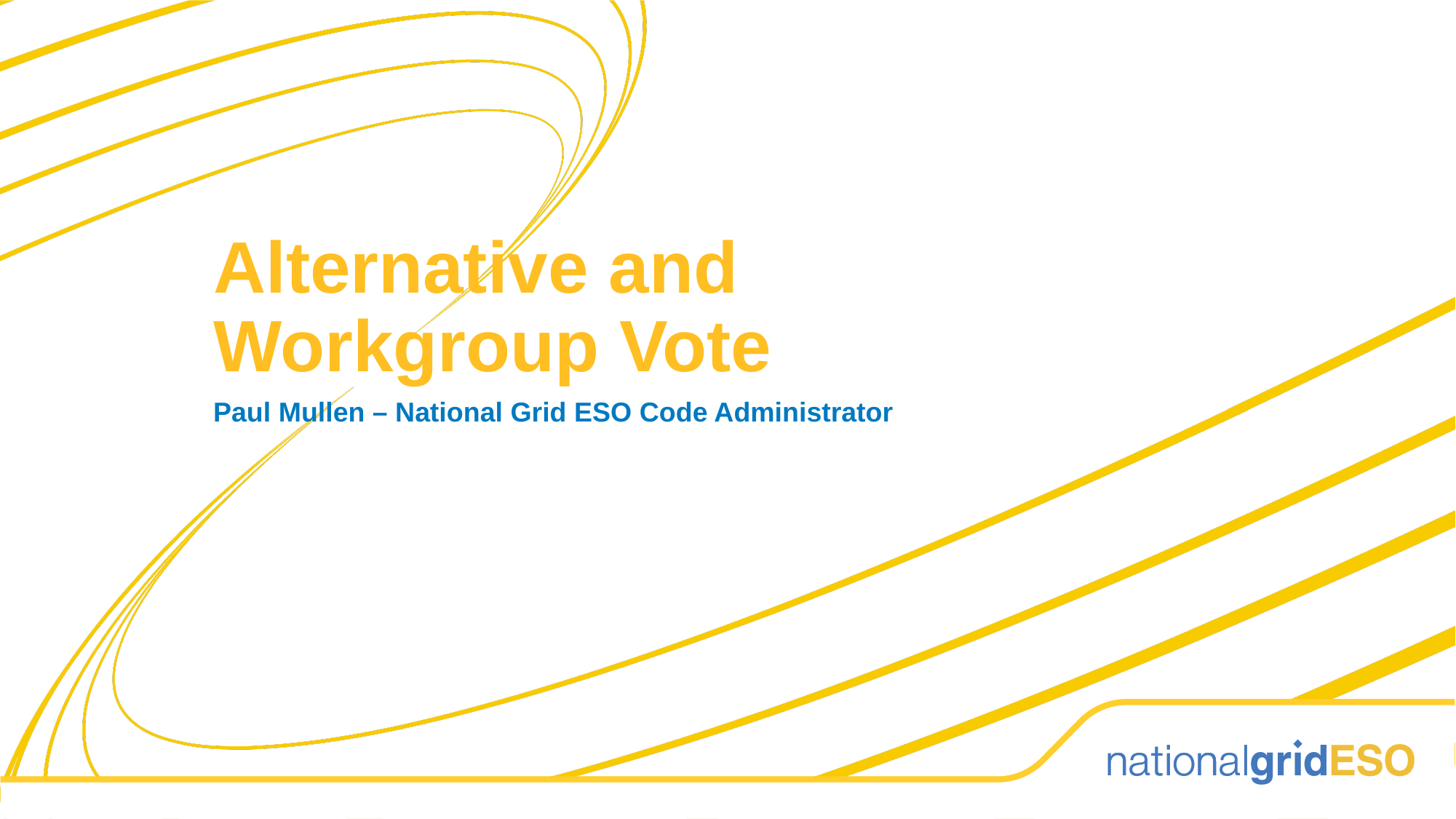

Alternative and Workgroup Vote
Paul Mullen – National Grid ESO Code Administrator